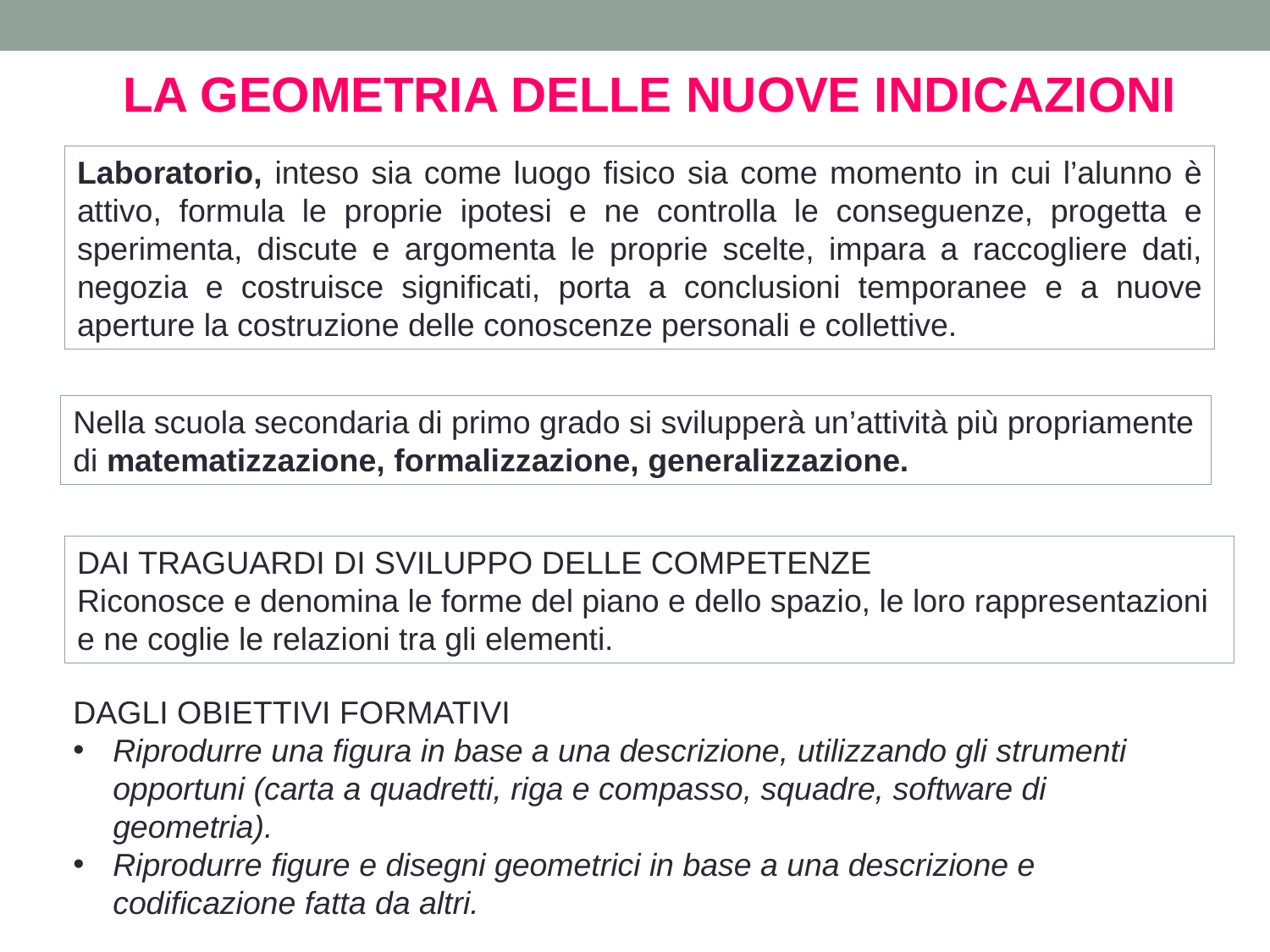

LA GEOMETRIA DELLE NUOVE INDICAZIONI
Laboratorio, inteso sia come luogo fisico sia come momento in cui l’alunno è attivo, formula le proprie ipotesi e ne controlla le conseguenze, progetta e sperimenta, discute e argomenta le proprie scelte, impara a raccogliere dati, negozia e costruisce significati, porta a conclusioni temporanee e a nuove aperture la costruzione delle conoscenze personali e collettive.
Nella scuola secondaria di primo grado si svilupperà un’attività più propriamente di matematizzazione, formalizzazione, generalizzazione.
DAI TRAGUARDI DI SVILUPPO DELLE COMPETENZE
Riconosce e denomina le forme del piano e dello spazio, le loro rappresentazioni e ne coglie le relazioni tra gli elementi.
DAGLI OBIETTIVI FORMATIVI
Riprodurre una figura in base a una descrizione, utilizzando gli strumenti opportuni (carta a quadretti, riga e compasso, squadre, software di geometria).
Riprodurre figure e disegni geometrici in base a una descrizione e codificazione fatta da altri.